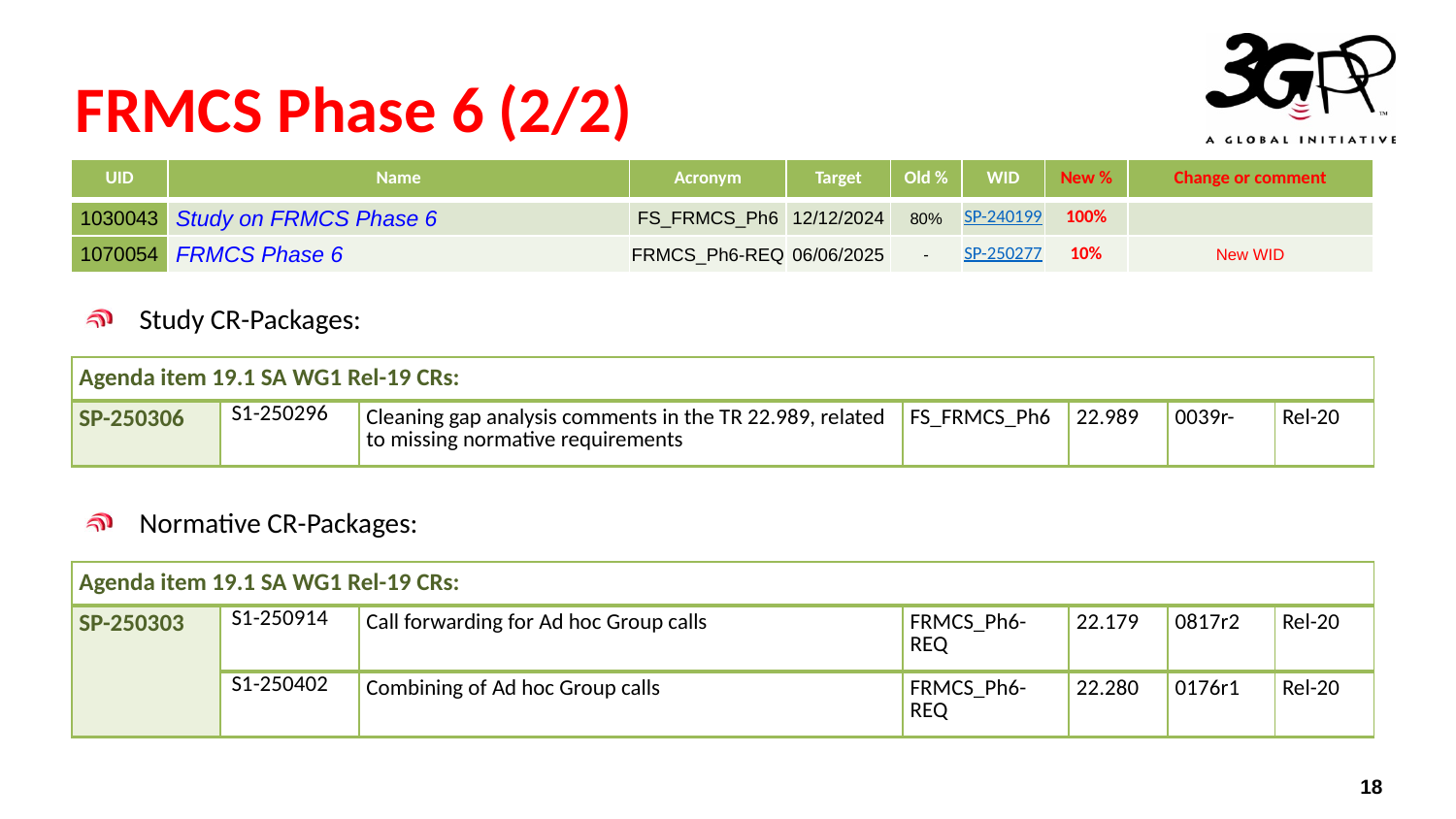

# FRMCS Phase 6 (2/2)
| UID | Name | Acronym | Target | Old % | WID | New % | Change or comment |
| --- | --- | --- | --- | --- | --- | --- | --- |
| 1030043 | Study on FRMCS Phase 6 | FS\_FRMCS\_Ph6 | 12/12/2024 | 80% | SP-240199 | 100% |  |
| 1070054 | FRMCS Phase 6 | FRMCS\_Ph6-REQ | 06/06/2025 | - | SP-250277 | 10% | New WID |
Study CR-Packages:

Normative CR-Packages:
| Agenda item 19.1 SA WG1 Rel-19 CRs: |  |  |  |  |  |  |
| --- | --- | --- | --- | --- | --- | --- |
| SP-250306 | S1-250296 | Cleaning gap analysis comments in the TR 22.989, related to missing normative requirements | FS\_FRMCS\_Ph6 | 22.989 | 0039r- | Rel-20 |
| Agenda item 19.1 SA WG1 Rel-19 CRs: |  |  |  |  |  |  |
| --- | --- | --- | --- | --- | --- | --- |
| SP-250303 | S1-250914 | Call forwarding for Ad hoc Group calls | FRMCS\_Ph6-REQ | 22.179 | 0817r2 | Rel-20 |
|  | S1-250402 | Combining of Ad hoc Group calls | FRMCS\_Ph6-REQ | 22.280 | 0176r1 | Rel-20 |